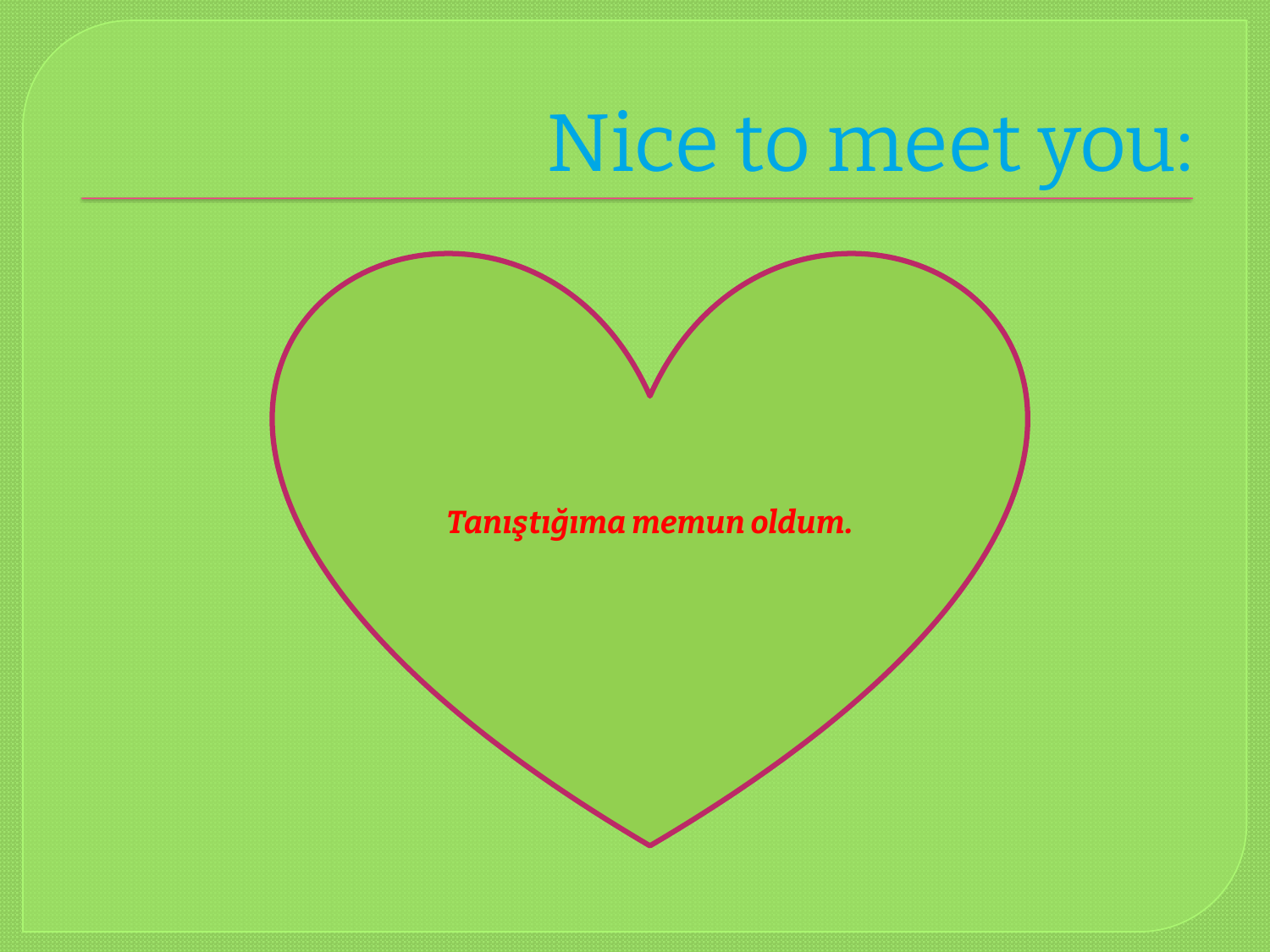

# Nice to meet you:
Tanıştığıma memun oldum.